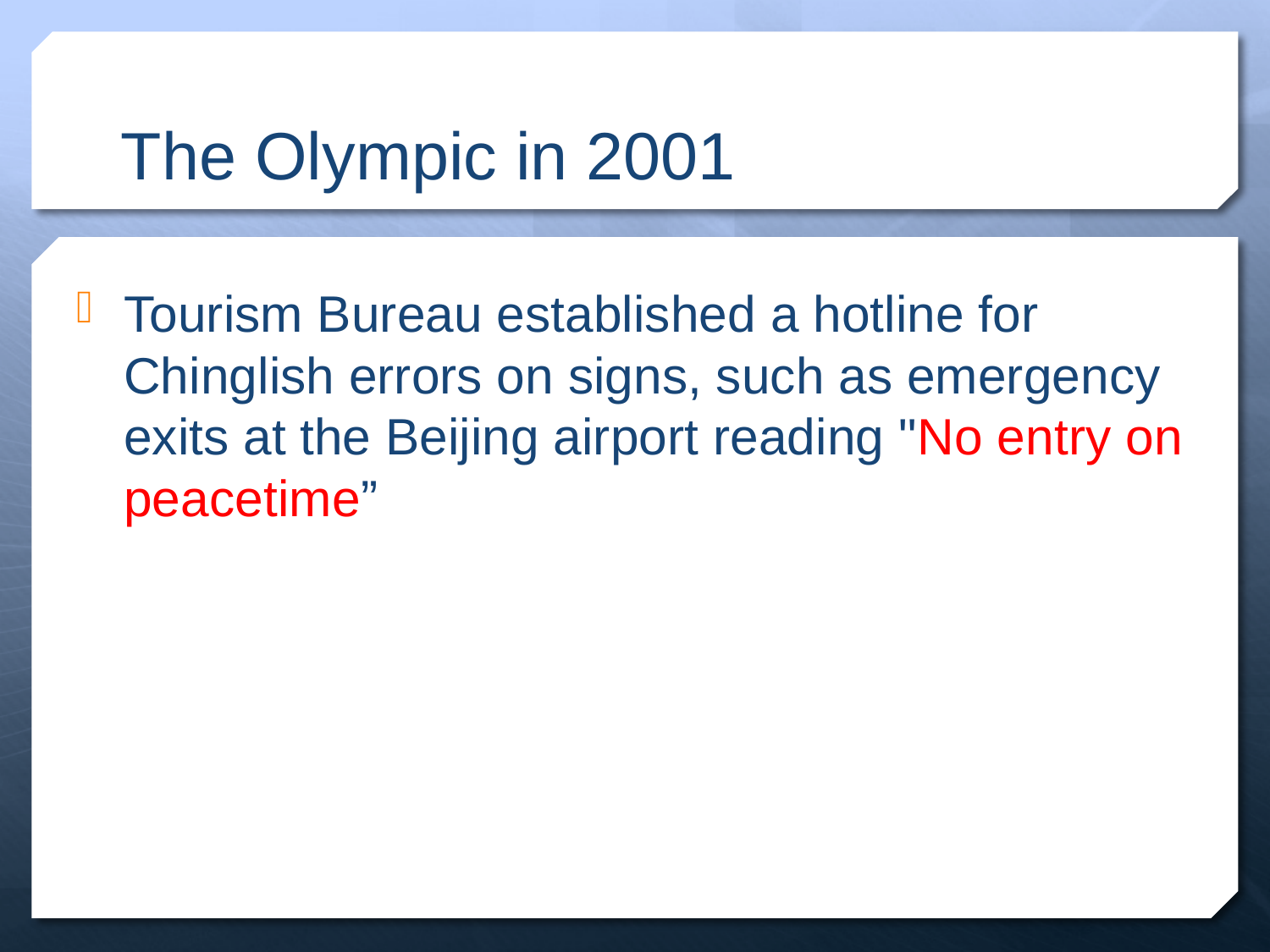

# The Olympic in 2001
Tourism Bureau established a hotline for Chinglish errors on signs, such as emergency exits at the Beijing airport reading "No entry on peacetime”